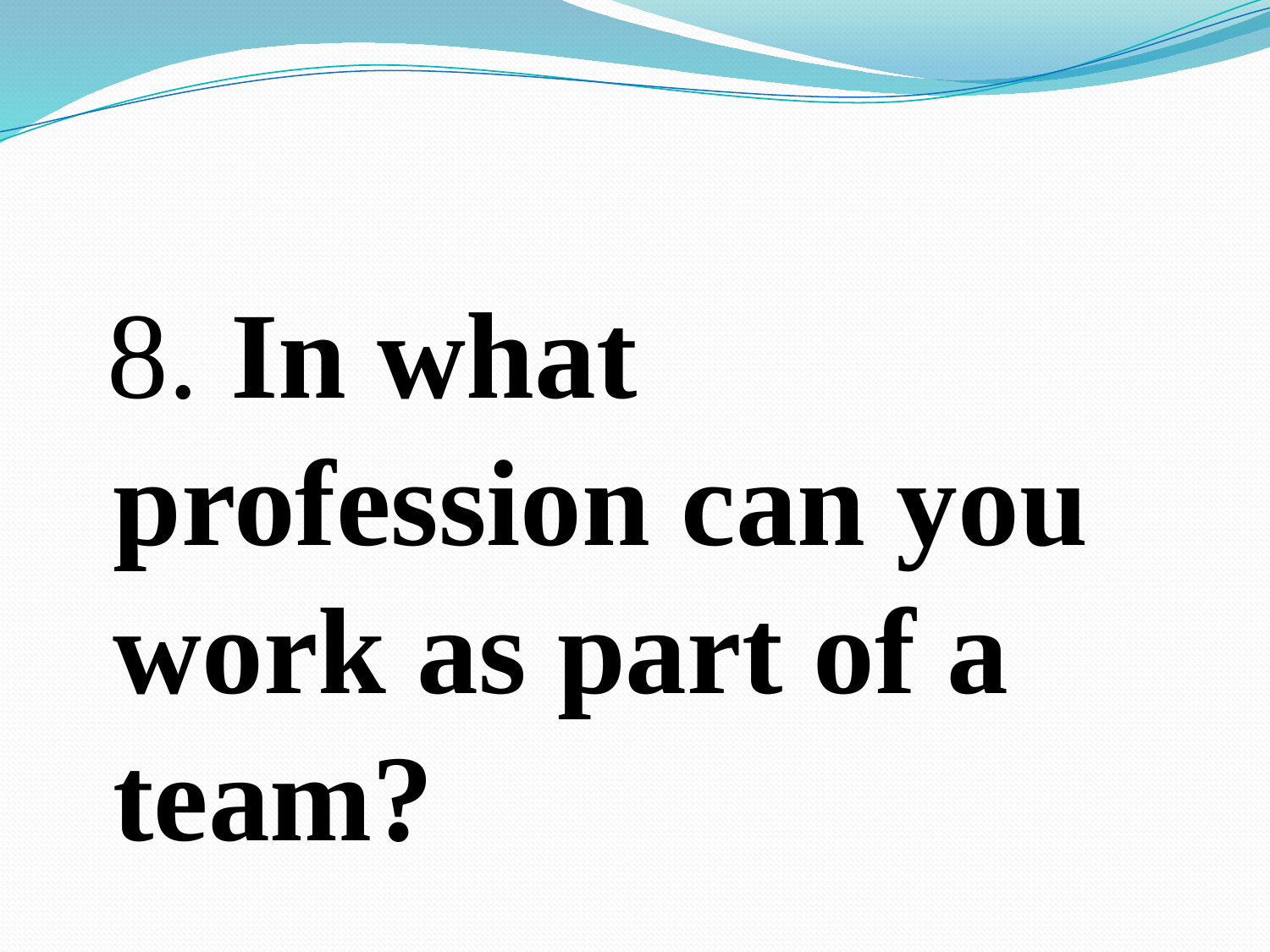

#
 8. In what profession can you work as part of a team?